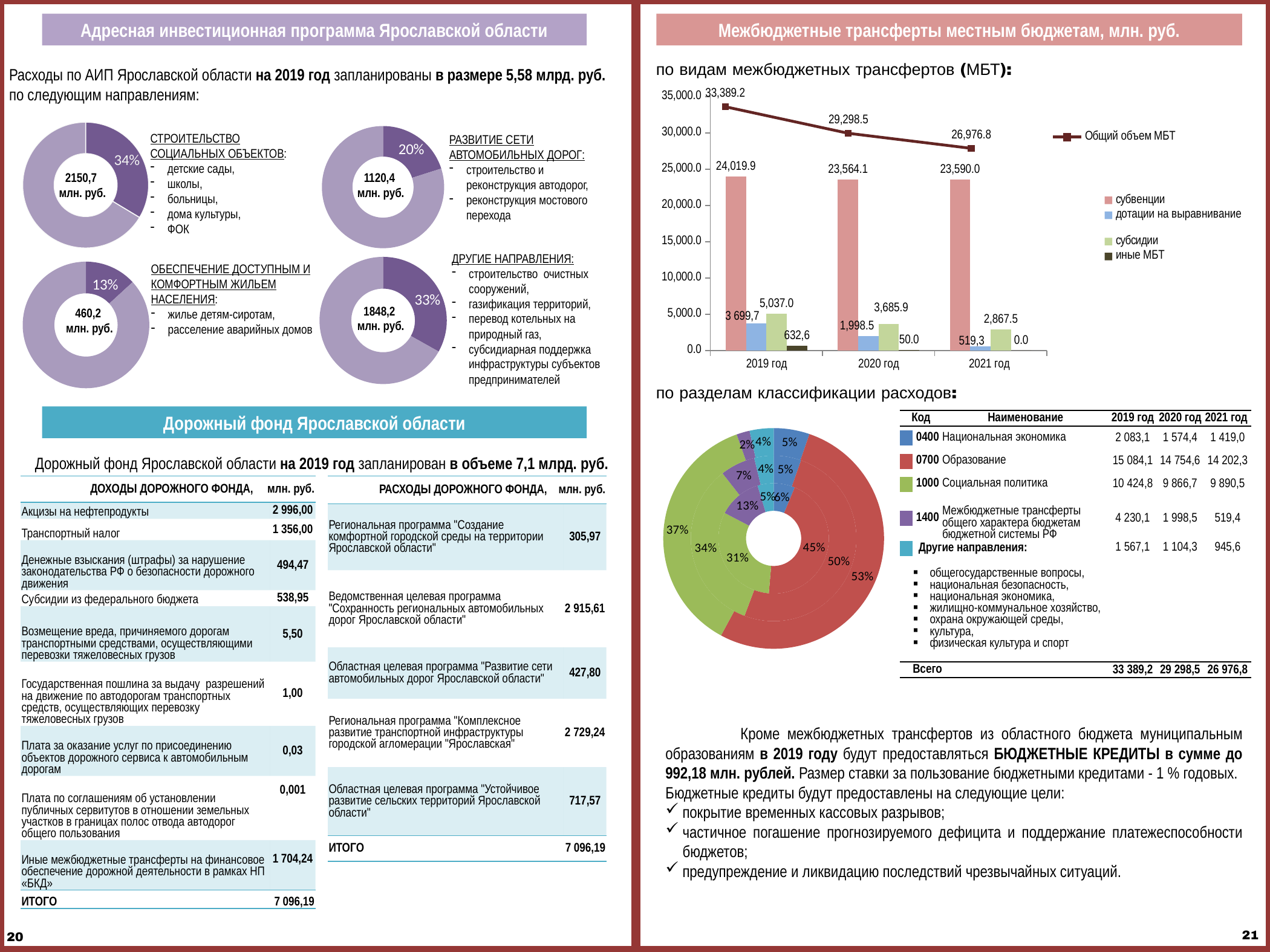

Адресная инвестиционная программа Ярославской области
Межбюджетные трансферты местным бюджетам, млн. руб.

### Chart

| Category |  |
|---|---|
по видам межбюджетных трансфертов (МБТ):
Расходы по АИП Ярославской области на 2019 год запланированы в размере 5,58 млрд. руб. по следующим направлениям:

### Chart

| Category | субвенции | дотации на выравнивание
 | субсидии | иные МБТ |
|---|---|---|---|---|
| 2019 год | 24019.865624 | 3699.755 | 5036.964297 | 632.650096 |
| 2020 год | 23564.054233 | 1998.509 | 3685.908267 | 50.0 |
| 2021 год  | 23589.983201 | 519.375 | 2867.481424 | 0.0 |

### Chart

| Category |
|---|

### Chart

| Category |
|---|

### Chart

| Category |  |
|---|---|
| Строительство социальных объектов | 1875628688.0 |

### Chart

| Category |  |
|---|---|
| Развитие сети автомобильных дорог | 1120375234.0 |
СТРОИТЕЛЬСТВО СОЦИАЛЬНЫХ ОБЪЕКТОВ:
детские сады,
школы,
больницы,
дома культуры,
ФОК
РАЗВИТИЕ СЕТИ АВТОМОБИЛЬНЫХ ДОРОГ:
строительство и реконструкция автодорог,
реконструкция мостового перехода
2150,7
млн. руб.
1120,4
млн. руб.

### Chart

| Category |
|---|

### Chart

| Category |  |
|---|---|
| Обеспечение доступным и комфортным жильем населения | 735257173.0 |
ДРУГИЕ НАПРАВЛЕНИЯ:
строительство  очистных сооружений,
газификация территорий,
перевод котельных на природный газ,
субсидиарная поддержка инфраструктуры субъектов предпринимателей
ОБЕСПЕЧЕНИЕ ДОСТУПНЫМ И КОМФОРТНЫМ ЖИЛЬЕМ НАСЕЛЕНИЯ:
жилье детям-сиротам,
расселение аварийных домов

### Chart

| Category |  |
|---|---|
| Поддержка жилищно-коммунального хозяйства | 1848184492.0 |
1848,2
млн. руб.
460,2
млн. руб.
по разделам классификации расходов:
Дорожный фонд Ярославской области
| Код |  | Наименование | 2019 год | 2020 год | 2021 год |
| --- | --- | --- | --- | --- | --- |
|  | 0400 | Национальная экономика | 2 083,1 | 1 574,4 | 1 419,0 |
|  |  |  |  |  |  |
|  |  |  |  |  |  |
|  | 0700 | Образование | 15 084,1 | 14 754,6 | 14 202,3 |
|  |  |  |  |  |  |
|  |  |  |  |  |  |
|  | 1000 | Социальная политика | 10 424,8 | 9 866,7 | 9 890,5 |
|  |  |  |  |  |  |
|  |  |  |  |  |  |
|  | 1400 | Межбюджетные трансферты общего характера бюджетам бюджетной системы РФ | 4 230,1 | 1 998,5 | 519,4 |
|  |  |  |  |  |  |
|  |  |  |  |  |  |
|  | Другие направления: |  | 1 567,1 | 1 104,3 | 945,6 |
|  | общегосударственные вопросы, национальная безопасность, национальная экономика, жилищно-коммунальное хозяйство, охрана окружающей среды, культура, физическая культура и спорт |  |  |  |  |
|  | Всего |  | 33 389,2 | 29 298,5 | 26 976,8 |

[unsupported chart]

Дорожный фонд Ярославской области на 2019 год запланирован в объеме 7,1 млрд. руб.
| РАСХОДЫ ДОРОЖНОГО ФОНДА, млн. руб. |  |
| --- | --- |
| Региональная программа "Создание комфортной городской среды на территории Ярославской области" | 305,97 |
| Ведомственная целевая программа "Сохранность региональных автомобильных дорог Ярославской области" | 2 915,61 |
| Областная целевая программа "Развитие сети автомобильных дорог Ярославской области" | 427,80 |
| Региональная программа "Комплексное развитие транспортной инфраструктуры городской агломерации "Ярославская" | 2 729,24 |
| Областная целевая программа "Устойчивое развитие сельских территорий Ярославской области" | 717,57 |
| ИТОГО | 7 096,19 |
| ДОХОДЫ ДОРОЖНОГО ФОНДА, млн. руб. |  |
| --- | --- |
| Акцизы на нефтепродукты | 2 996,00 |
| Транспортный налог | 1 356,00 |
| Денежные взыскания (штрафы) за нарушение законодательства РФ о безопасности дорожного движения | 494,47 |
| Субсидии из федерального бюджета | 538,95 |
| Возмещение вреда, причиняемого дорогам транспортными средствами, осуществляющими перевозки тяжеловесных грузов | 5,50 |
| Государственная пошлина за выдачу разрешений на движение по автодорогам транспортных средств, осуществляющих перевозку тяжеловесных грузов | 1,00 |
| Плата за оказание услуг по присоединению объектов дорожного сервиса к автомобильным дорогам | 0,03 |
| Плата по соглашениям об установлении публичных сервитутов в отношении земельных участков в границах полос отвода автодорог общего пользования | 0,001 |
| Иные межбюджетные трансферты на финансовое обеспечение дорожной деятельности в рамках НП «БКД» | 1 704,24 |
| ИТОГО | 7 096,19 |
          Кроме межбюджетных трансфертов из областного бюджета муниципальным образованиям в 2019 году будут предоставляться БЮДЖЕТНЫЕ КРЕДИТЫ в сумме до 992,18 млн. рублей. Размер ставки за пользование бюджетными кредитами - 1 % годовых.
Бюджетные кредиты будут предоставлены на следующие цели:
покрытие временных кассовых разрывов;
частичное погашение прогнозируемого дефицита и поддержание платежеспособности бюджетов;
предупреждение и ликвидацию последствий чрезвычайных ситуаций.
21
20